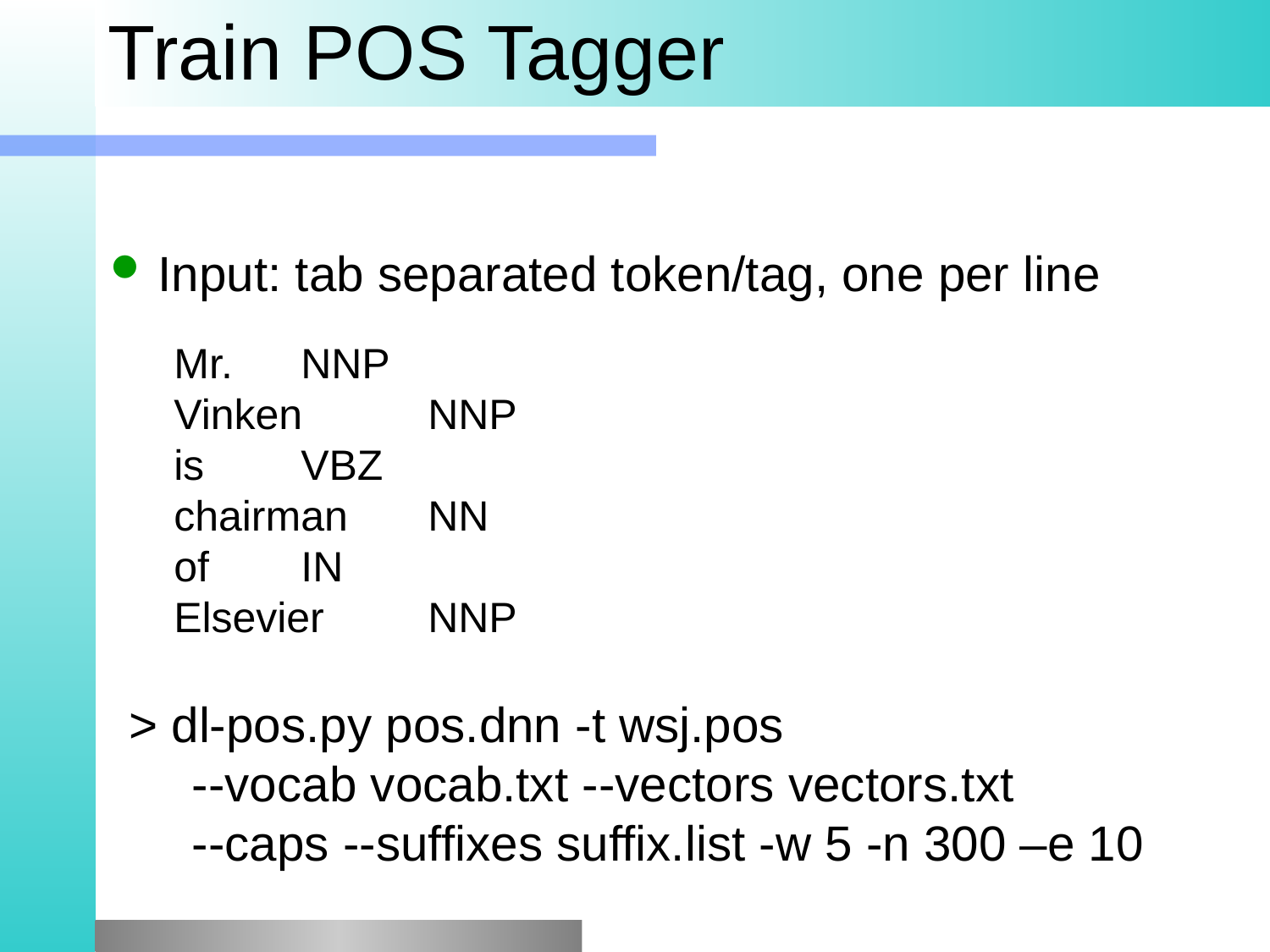

# Train POS Tagger
Input: tab separated token/tag, one per line

Mr.	NNP
Vinken	NNP
is	VBZ
chairman	NN
of	IN
Elsevier	NNP

> dl-pos.py pos.dnn -t wsj.pos
 --vocab vocab.txt --vectors vectors.txt
 --caps --suffixes suffix.list -w 5 -n 300 –e 10